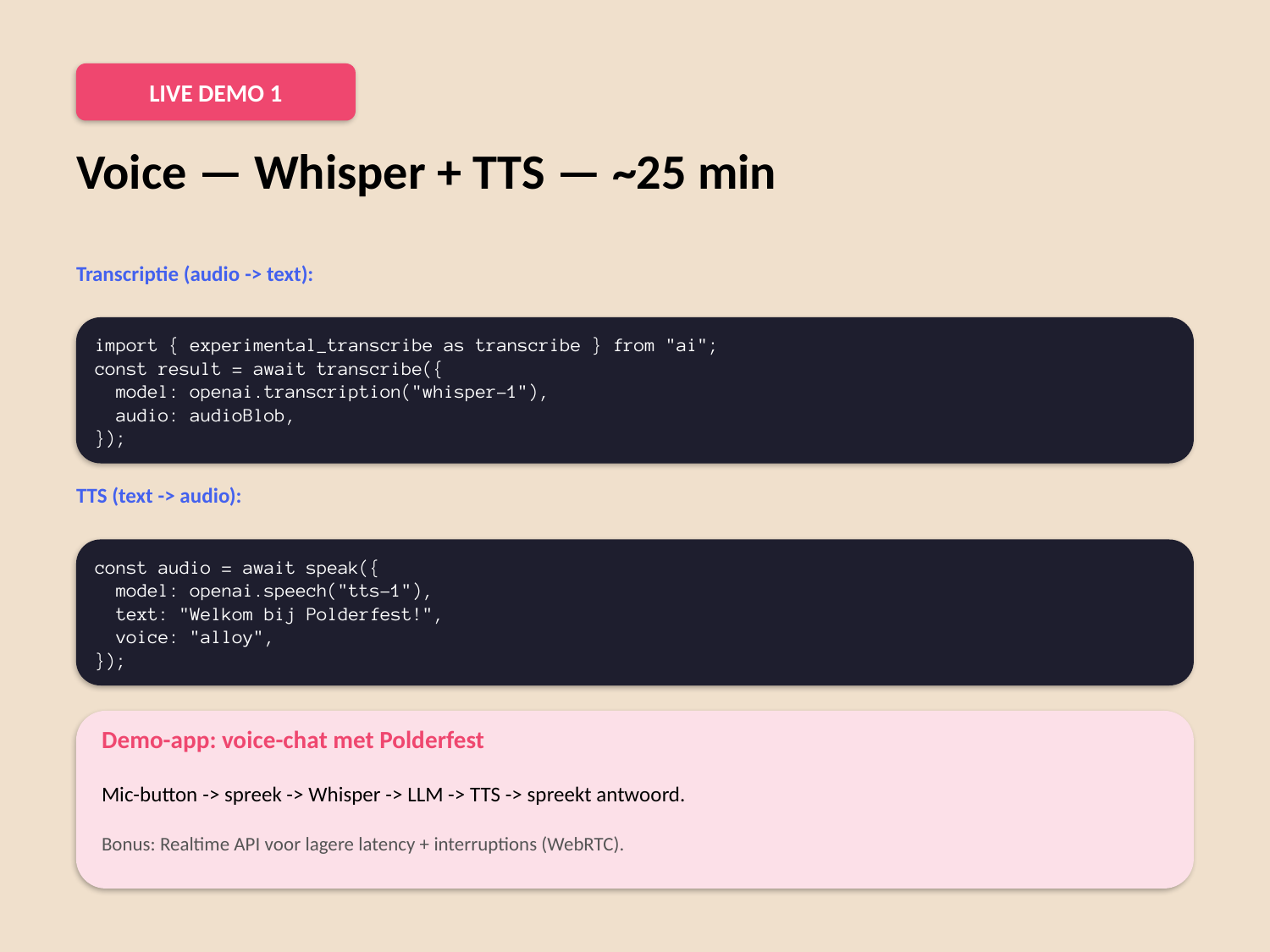

LIVE DEMO 1
Voice — Whisper + TTS — ~25 min
Transcriptie (audio -> text):

import { experimental_transcribe as transcribe } from "ai";
const result = await transcribe({
  model: openai.transcription("whisper-1"),
  audio: audioBlob,
});
TTS (text -> audio):

const audio = await speak({
  model: openai.speech("tts-1"),
  text: "Welkom bij Polderfest!",
  voice: "alloy",
});

Demo-app: voice-chat met Polderfest
Mic-button -> spreek -> Whisper -> LLM -> TTS -> spreekt antwoord.
Bonus: Realtime API voor lagere latency + interruptions (WebRTC).